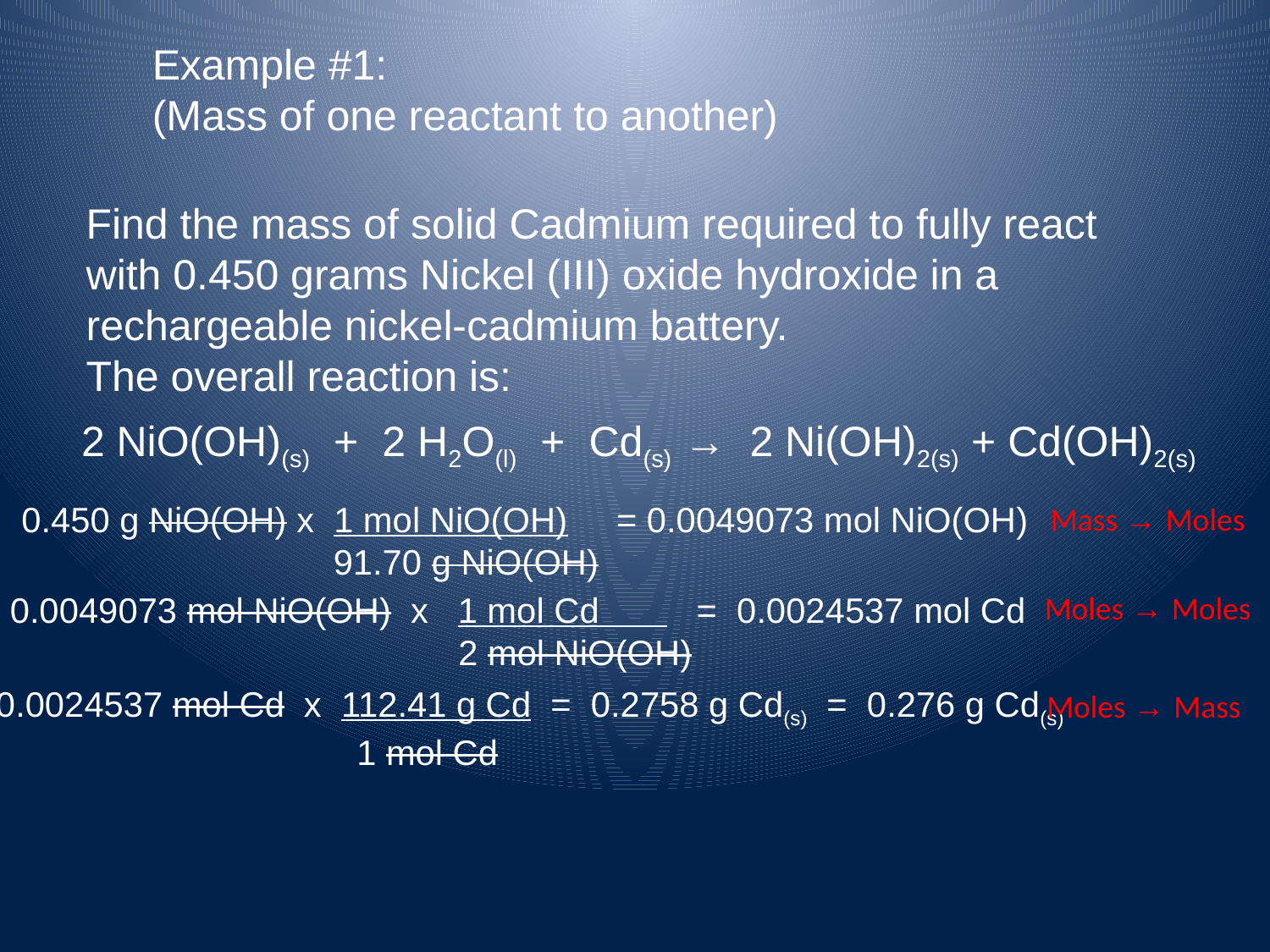

Example #1:
(Mass of one reactant to another)
Find the mass of solid Cadmium required to fully react
with 0.450 grams Nickel (III) oxide hydroxide in a
rechargeable nickel-cadmium battery.
The overall reaction is:
2 NiO(OH)(s)  +  2 H2O(l)  +  Cd(s) →  2 Ni(OH)2(s) + Cd(OH)2(s)
0.450 g NiO(OH) x  1 mol NiO(OH)     = 0.0049073 mol NiO(OH)
	                   91.70 g NiO(OH)
Mass → Moles
0.0049073 mol NiO(OH)  x   1 mol Cd          =  0.0024537 mol Cd
		                           2 mol NiO(OH)
Moles → Moles
0.0024537 mol Cd  x  112.41 g Cd  =  0.2758 g Cd(s)  =  0.276 g Cd(s)
		           1 mol Cd
Moles → Mass